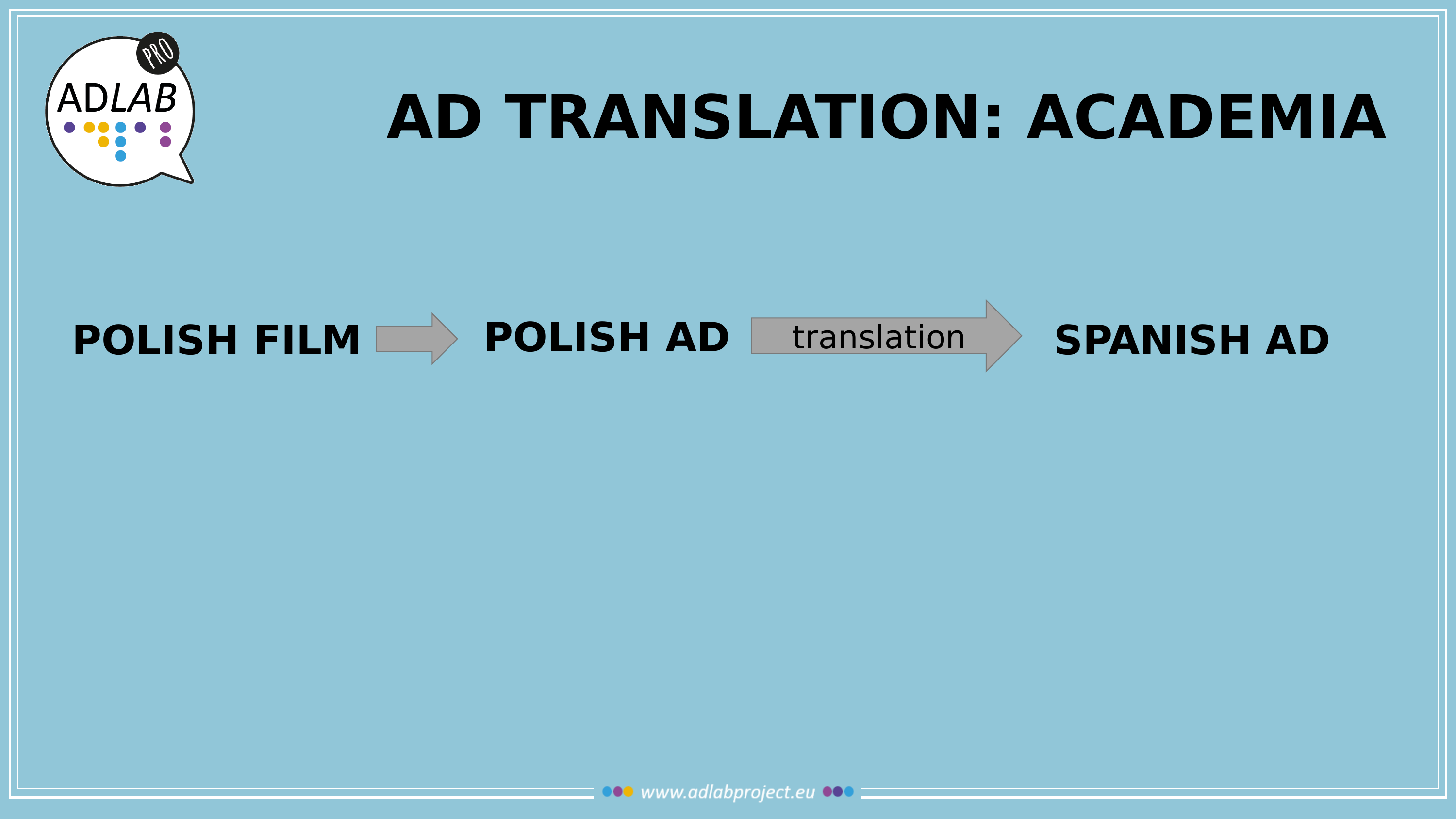

# Ad translation: academia

POLISH AD
POLISH FILM
SPANISH AD
translation